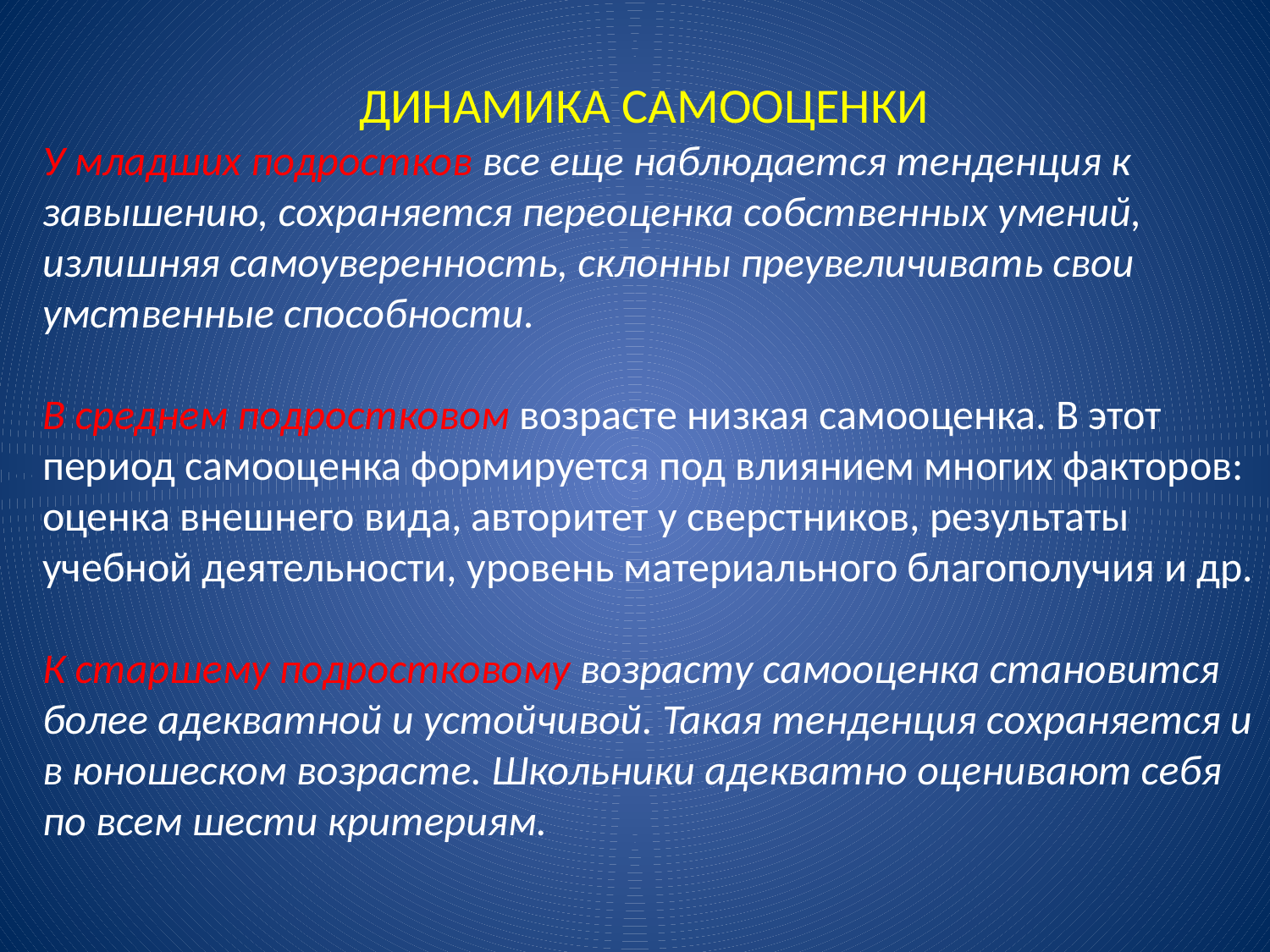

ДИНАМИКА САМООЦЕНКИ
У младших подростков все еще наблюдается тенденция к завышению, сохраняется переоценка собственных умений, излишняя самоуверенность, склонны преувеличивать свои умственные способности.

В среднем подростковом возрасте низкая самооценка. В этот период самооценка формируется под влиянием многих факторов: оценка внешнего вида, авторитет у сверстников, результаты учебной деятельности, уровень материального благополучия и др.

К старшему подростковому возрасту самооценка становится более адекватной и устойчивой. Такая тенденция сохраняется и в юношеском возрасте. Школьники адекватно оценивают себя по всем шести критериям.